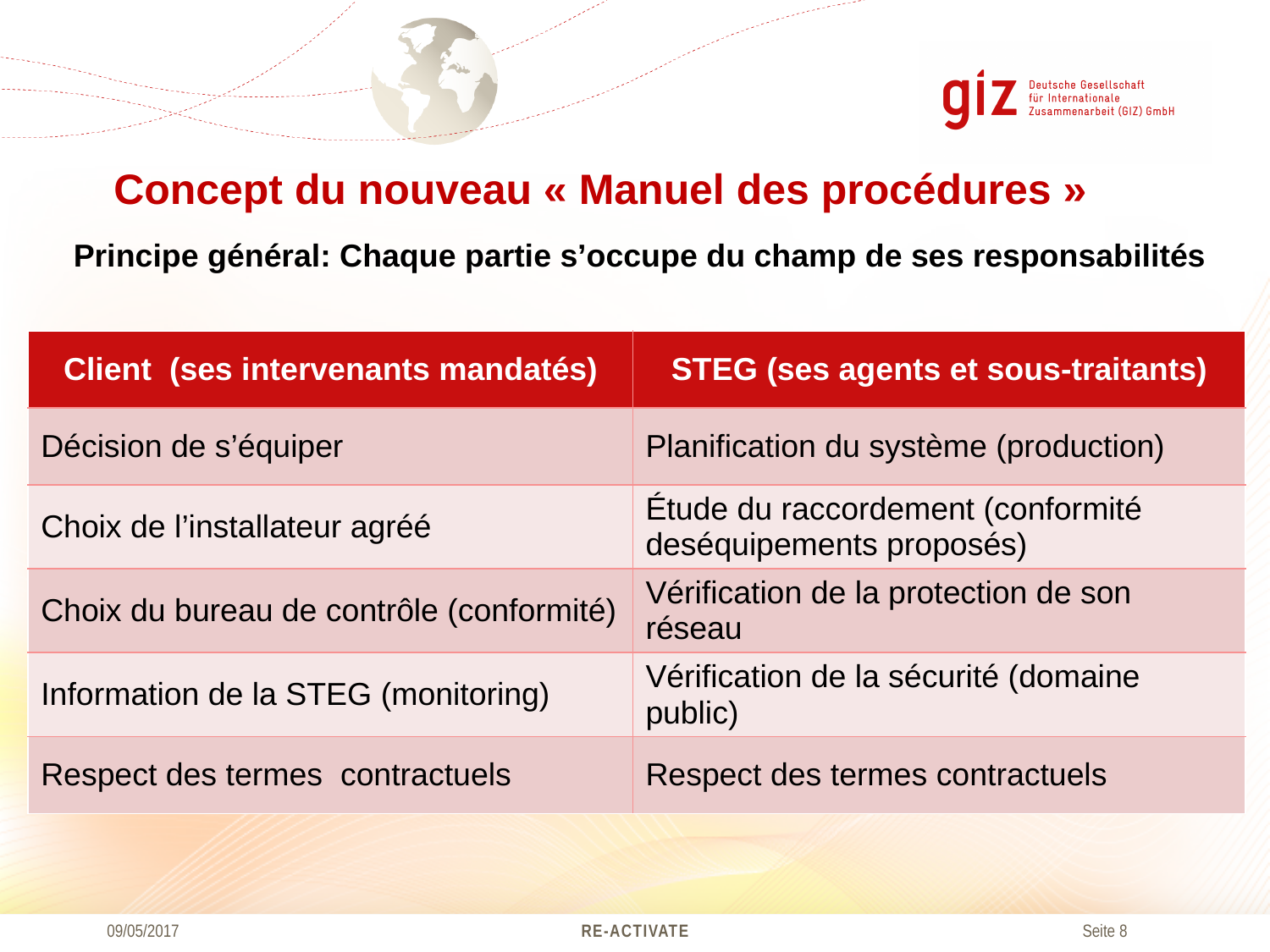

Concept du nouveau « Manuel des procédures »
Principe général: Chaque partie s’occupe du champ de ses responsabilités

| Client (ses intervenants mandatés) | STEG (ses agents et sous-traitants) |
| --- | --- |
| Décision de s’équiper | Planification du système (production) |
| Choix de l’installateur agréé | Étude du raccordement (conformité deséquipements proposés) |
| Choix du bureau de contrôle (conformité) | Vérification de la protection de son réseau |
| Information de la STEG (monitoring) | Vérification de la sécurité (domaine public) |
| Respect des termes contractuels | Respect des termes contractuels |
09/05/2017
RE-ACTIVATE